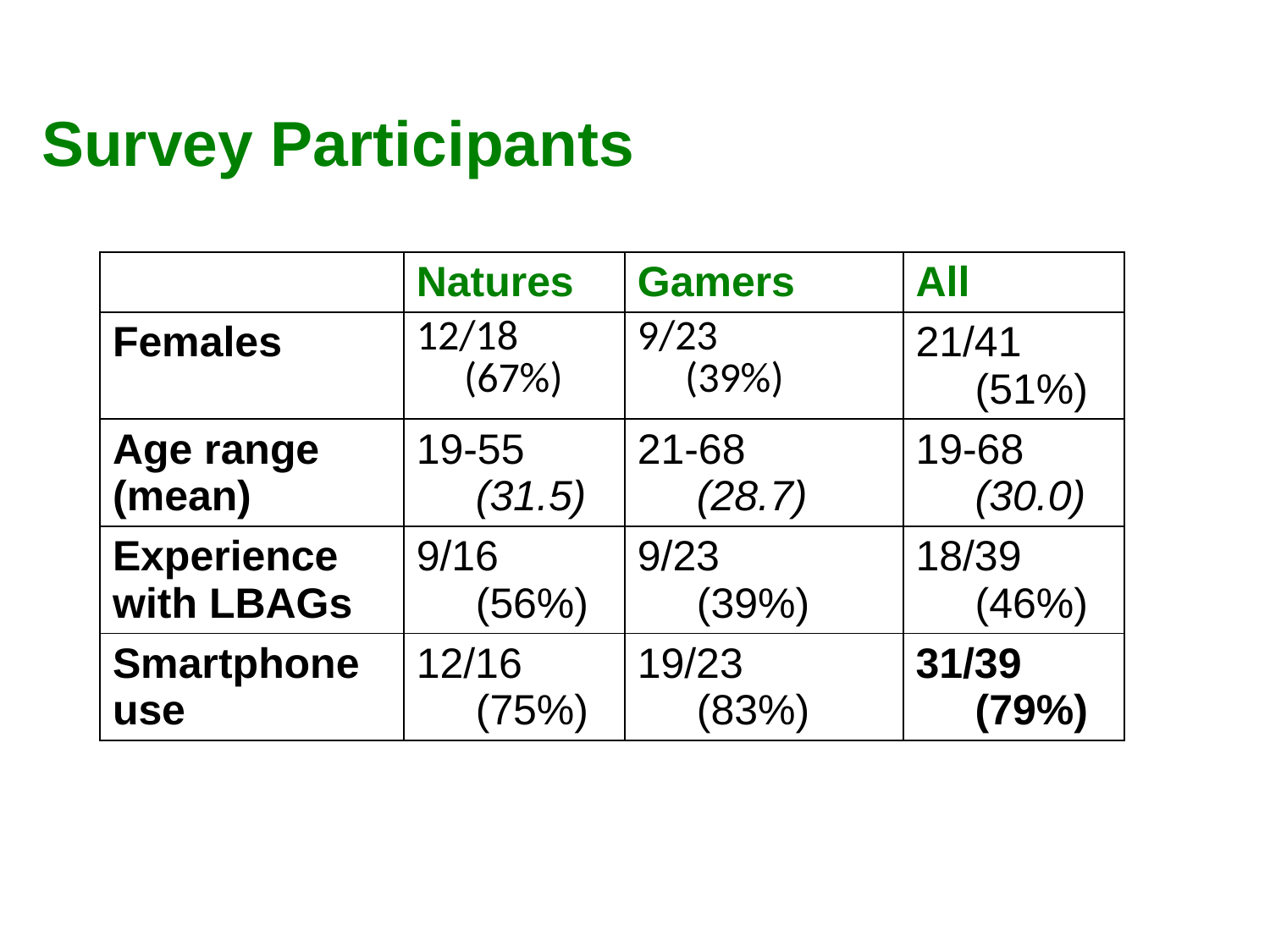

Survey Participants
|  | Natures | Gamers | All |
| --- | --- | --- | --- |
| Females | 12/18 (67%) | 9/23 (39%) | 21/41 (51%) |
| Age range (mean) | 19-55 (31.5) | 21-68 (28.7) | 19-68 (30.0) |
| Experience with LBAGs | 9/16 (56%) | 9/23 (39%) | 18/39 (46%) |
| Smartphone use | 12/16 (75%) | 19/23 (83%) | 31/39 (79%) |